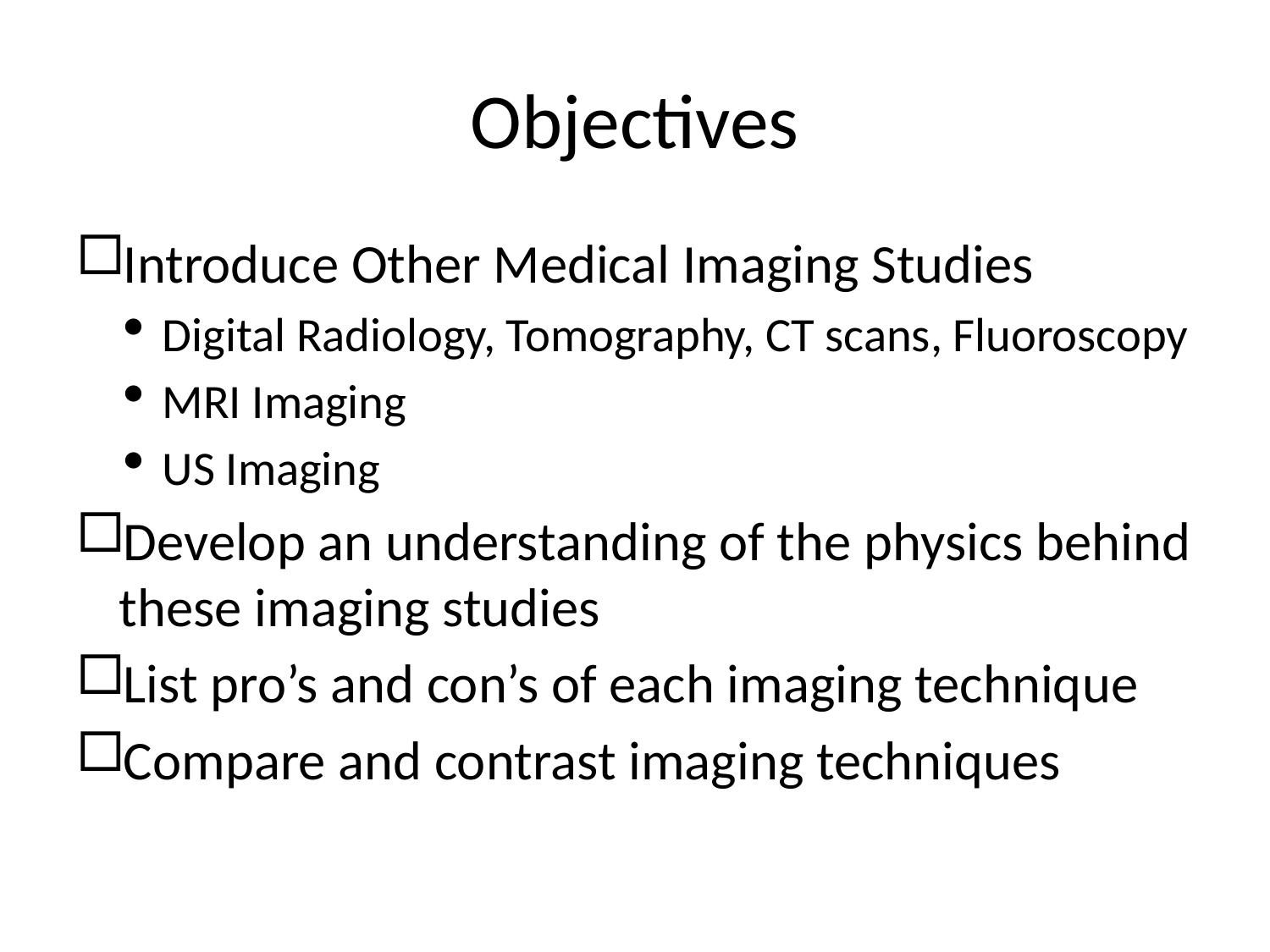

# Objectives
Introduce Other Medical Imaging Studies
Digital Radiology, Tomography, CT scans, Fluoroscopy
MRI Imaging
US Imaging
Develop an understanding of the physics behind these imaging studies
List pro’s and con’s of each imaging technique
Compare and contrast imaging techniques